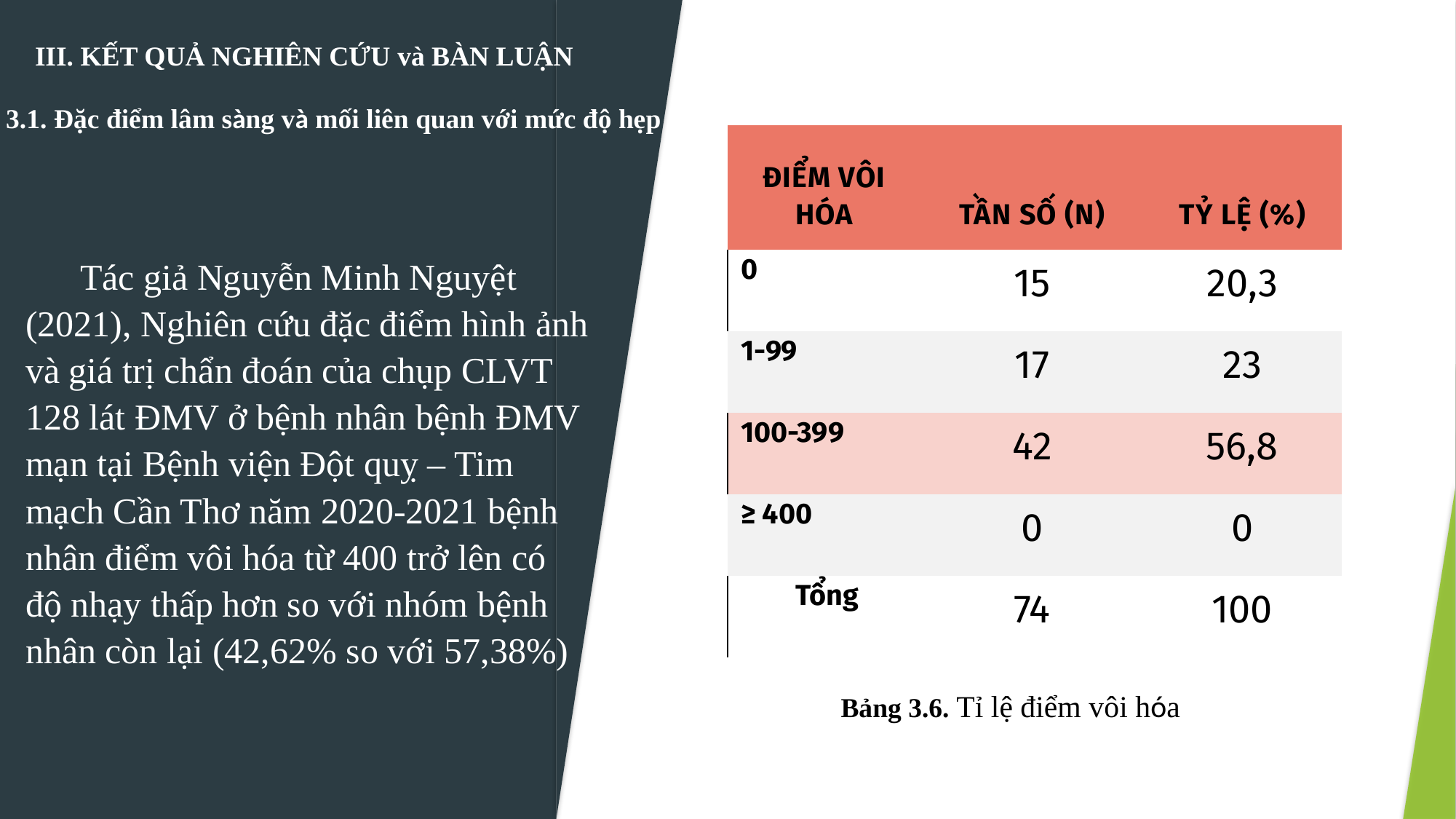

III. KẾT QUẢ NGHIÊN CỨU và BÀN LUẬN
3.1. Đặc điểm lâm sàng và mối liên quan với mức độ hẹp
| Điểm vôi hóa | Tần số (n) | Tỷ lệ (%) |
| --- | --- | --- |
| 0 | 15 | 20,3 |
| 1-99 | 17 | 23 |
| 100-399 | 42 | 56,8 |
| ≥ 400 | 0 | 0 |
| Tổng | 74 | 100 |
Tác giả Nguyễn Minh Nguyệt (2021), Nghiên cứu đặc điểm hình ảnh và giá trị chẩn đoán của chụp CLVT 128 lát ĐMV ở bệnh nhân bệnh ĐMV mạn tại Bệnh viện Đột quỵ – Tim mạch Cần Thơ năm 2020-2021 bệnh nhân điểm vôi hóa từ 400 trở lên có độ nhạy thấp hơn so với nhóm bệnh nhân còn lại (42,62% so với 57,38%)

# Bảng 3.6. Tỉ lệ điểm vôi hóa